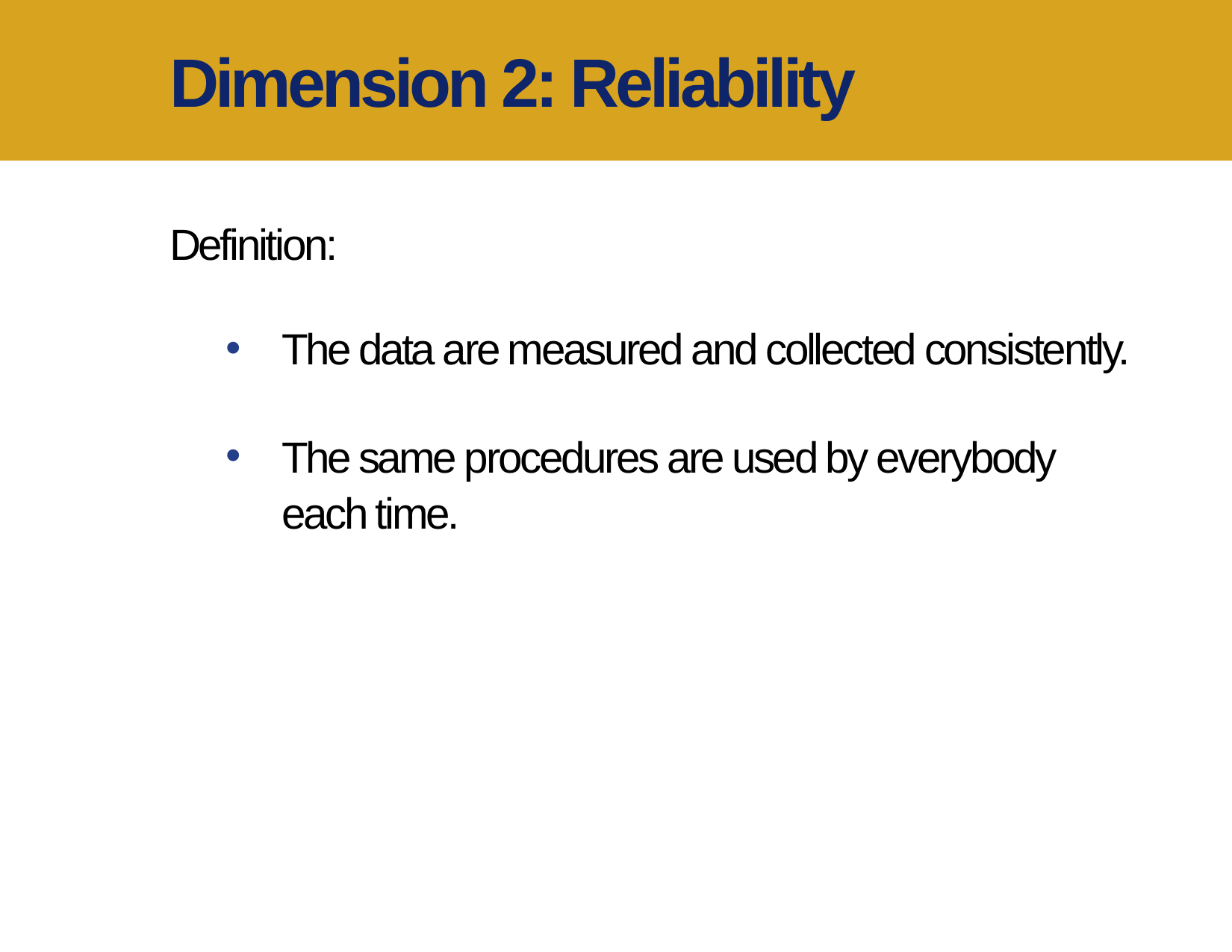

Dimension 2: Reliability
Definition:

The data are measured and collected consistently.

The same procedures are used by everybody each time.